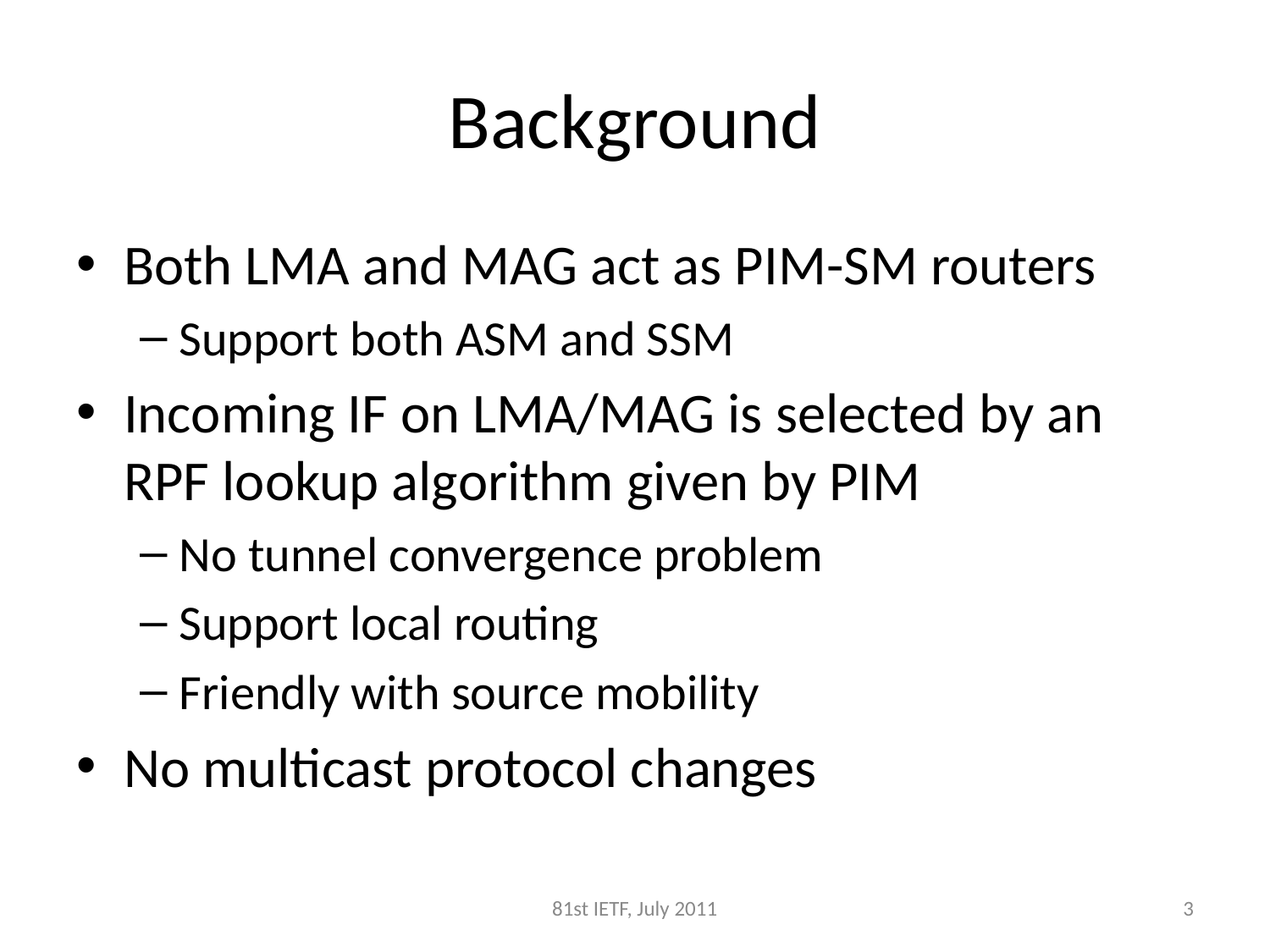

# Background
Both LMA and MAG act as PIM-SM routers
Support both ASM and SSM
Incoming IF on LMA/MAG is selected by an RPF lookup algorithm given by PIM
No tunnel convergence problem
Support local routing
Friendly with source mobility
No multicast protocol changes
81st IETF, July 2011
3